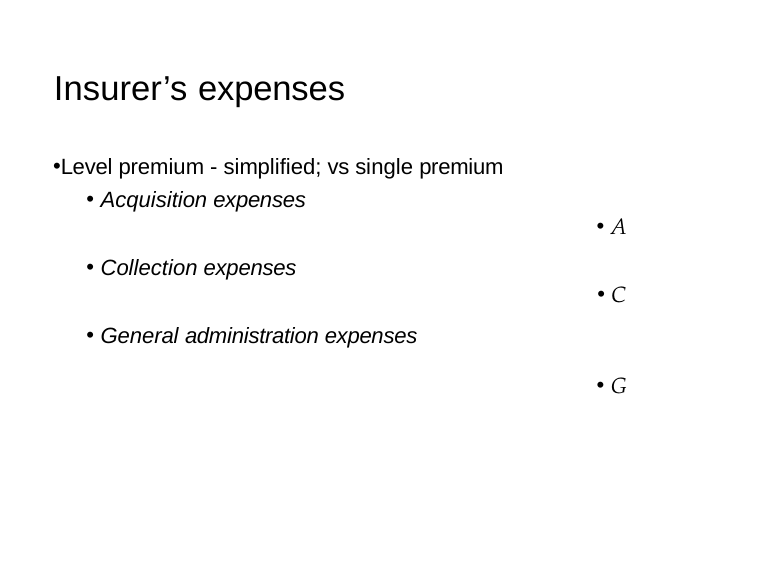

# Insurer’s expenses
Level premium - simplified; vs single premium
Acquisition expenses
A
Collection expenses
C
General administration expenses
G